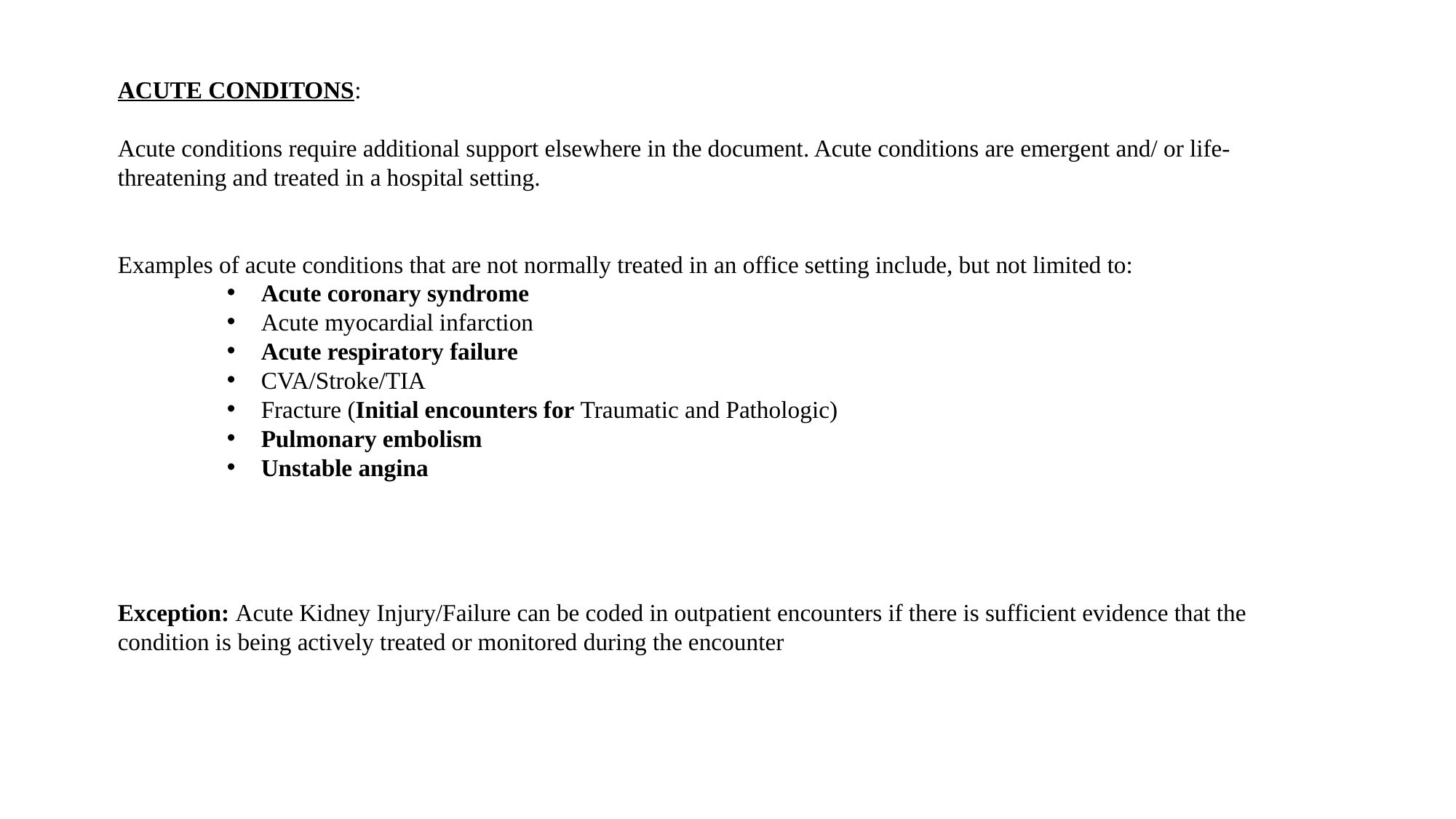

ACUTE CONDITONS:

Acute conditions require additional support elsewhere in the document. Acute conditions are emergent and/ or life-threatening and treated in a hospital setting.

Examples of acute conditions that are not normally treated in an office setting include, but not limited to:
Acute coronary syndrome
Acute myocardial infarction
Acute respiratory failure
CVA/Stroke/TIA
Fracture (Initial encounters for Traumatic and Pathologic)
Pulmonary embolism
Unstable angina

Exception: Acute Kidney Injury/Failure can be coded in outpatient encounters if there is sufficient evidence that the condition is being actively treated or monitored during the encounter